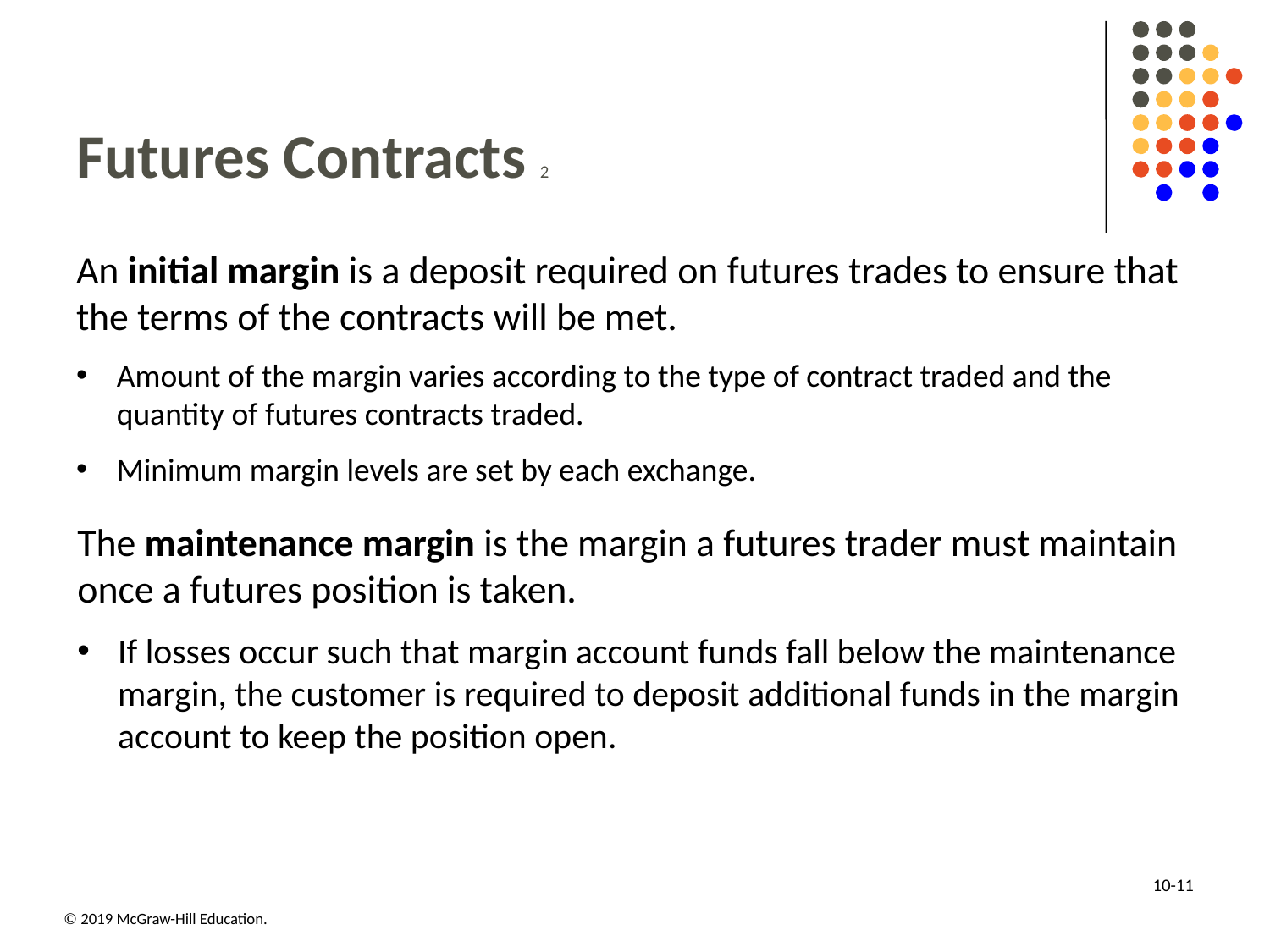

# Futures Contracts 2
An initial margin is a deposit required on futures trades to ensure that the terms of the contracts will be met.
Amount of the margin varies according to the type of contract traded and the quantity of futures contracts traded.
Minimum margin levels are set by each exchange.
The maintenance margin is the margin a futures trader must maintain once a futures position is taken.
If losses occur such that margin account funds fall below the maintenance margin, the customer is required to deposit additional funds in the margin account to keep the position open.
10-11